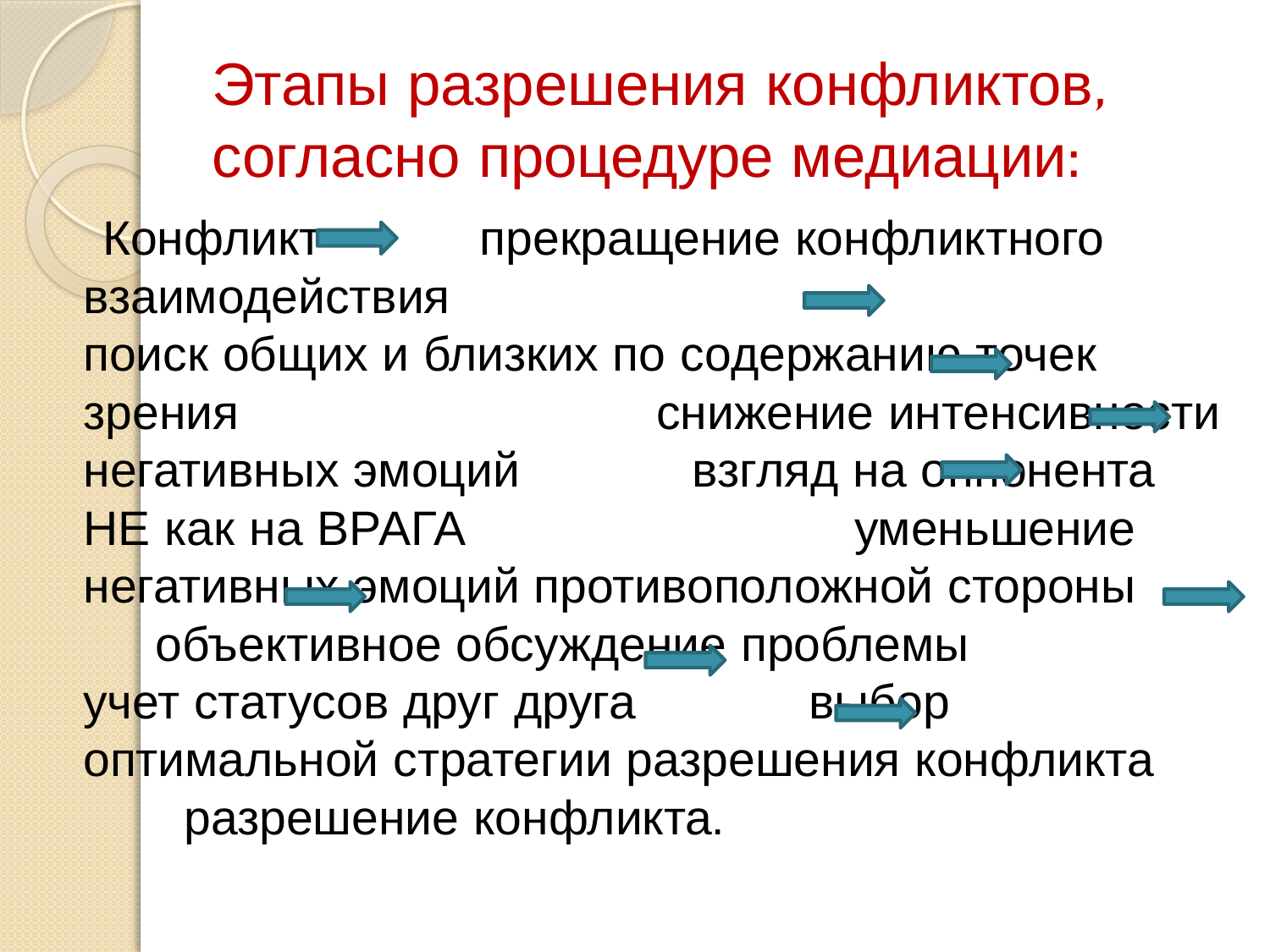

# Этапы разрешения конфликтов, согласно процедуре медиации:
    Конфликт           прекращение конфликтного взаимодействия                                                поиск общих и близких по содержанию точек зрения                             снижение интенсивности негативных эмоций            взгляд на оппонента НЕ как на ВРАГА                           уменьшение негативных эмоций противоположной стороны            объективное обсуждение проблемы            учет статусов друг друга            выбор оптимальной стратегии разрешения конфликта             разрешение конфликта.